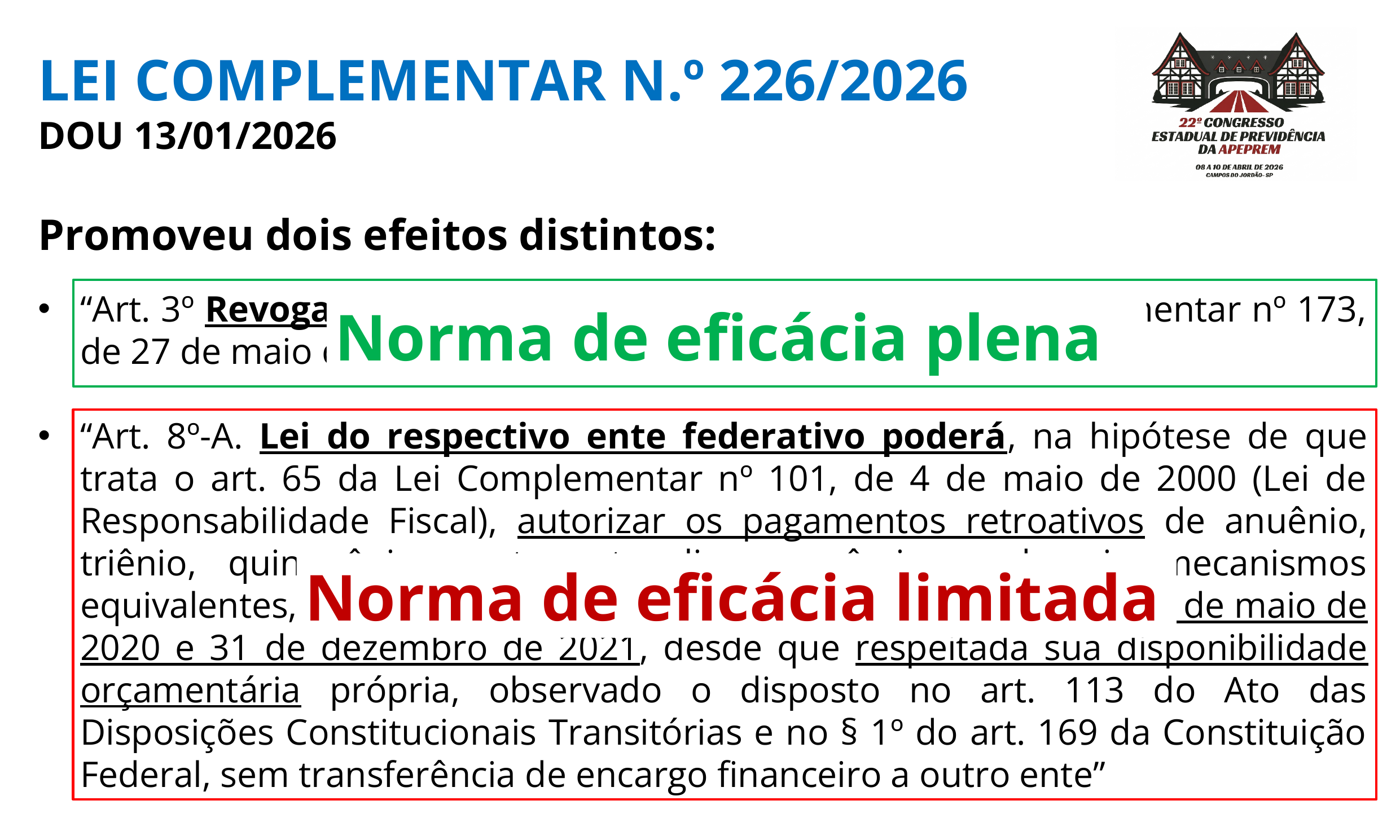

LEI COMPLEMENTAR N.º 226/2026
DOU 13/01/2026

Promoveu dois efeitos distintos:

“Art. 3º Revoga-se o inciso IX do caput do art. 8º da Lei Complementar nº 173, de 27 de maio de 2020.”

“Art. 8º-A. Lei do respectivo ente federativo poderá, na hipótese de que trata o art. 65 da Lei Complementar nº 101, de 4 de maio de 2000 (Lei de Responsabilidade Fiscal), autorizar os pagamentos retroativos de anuênio, triênio, quinquênio, sexta-parte, licença-prêmio e demais mecanismos equivalentes, correspondentes ao período compreendido entre 28 de maio de 2020 e 31 de dezembro de 2021, desde que respeitada sua disponibilidade orçamentária própria, observado o disposto no art. 113 do Ato das Disposições Constitucionais Transitórias e no § 1º do art. 169 da Constituição Federal, sem transferência de encargo financeiro a outro ente”

Norma de eficácia plena

Norma de eficácia limitada